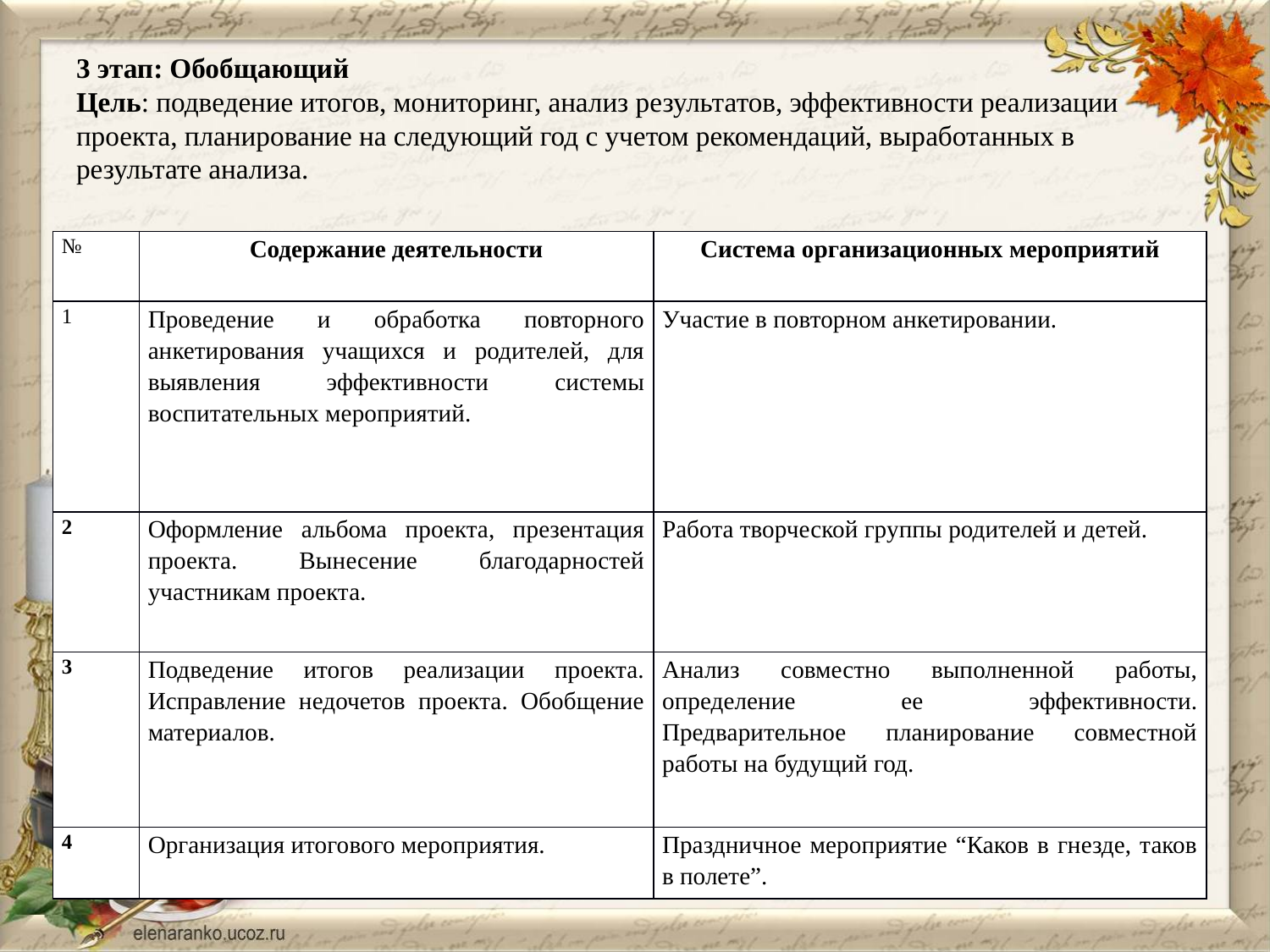

# 3 этап: Обобщающий Цель: подведение итогов, мо­ниторинг, анализ результатов, эффективности реализации проекта, планирование на следующий год с учетом рекомендаций, выработанных в результате анализа.
| № | Содержание деятельности | Система организационных мероприятий |
| --- | --- | --- |
| 1 | Проведение и обработка повторного анкетирования учащихся и родителей, для выявления эффективности системы воспитательных мероприятий. | Участие в повторном анкетировании. |
| 2 | Оформление альбома проекта, презентация проекта. Вынесение благодарностей участникам проекта. | Работа творческой группы родителей и детей. |
| 3 | Подведение итогов реализации проекта. Исправление недочетов проекта. Обобщение материалов. | Анализ совместно выполненной работы, определение ее эффективности. Предварительное планирование совместной работы на будущий год. |
| 4 | Организация итогового мероприятия. | Праздничное мероприятие “Каков в гнезде, таков в полете”. |